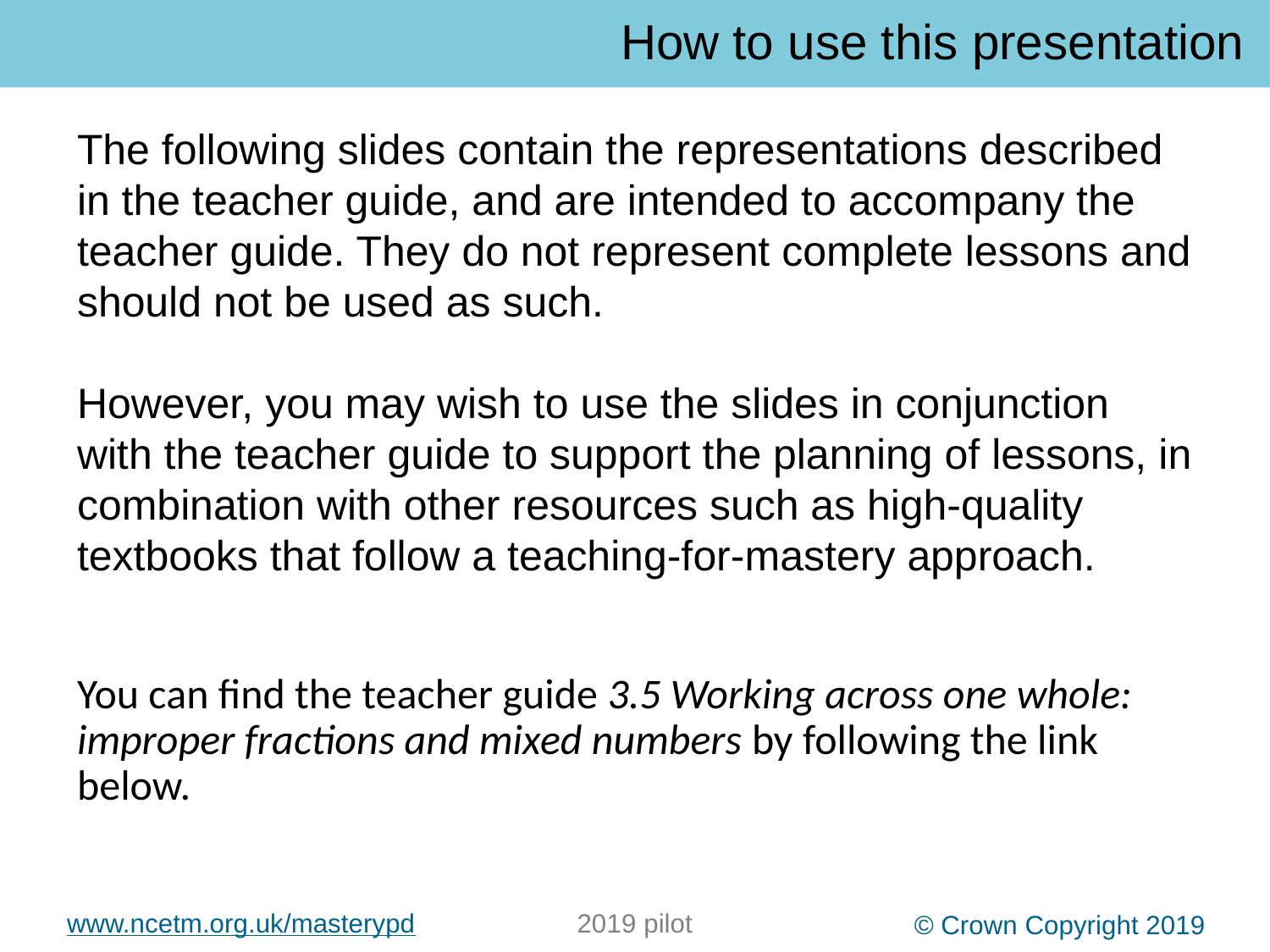

How to use this presentation
You can find the teacher guide 3.5 Working across one whole: improper fractions and mixed numbers by following the link below.